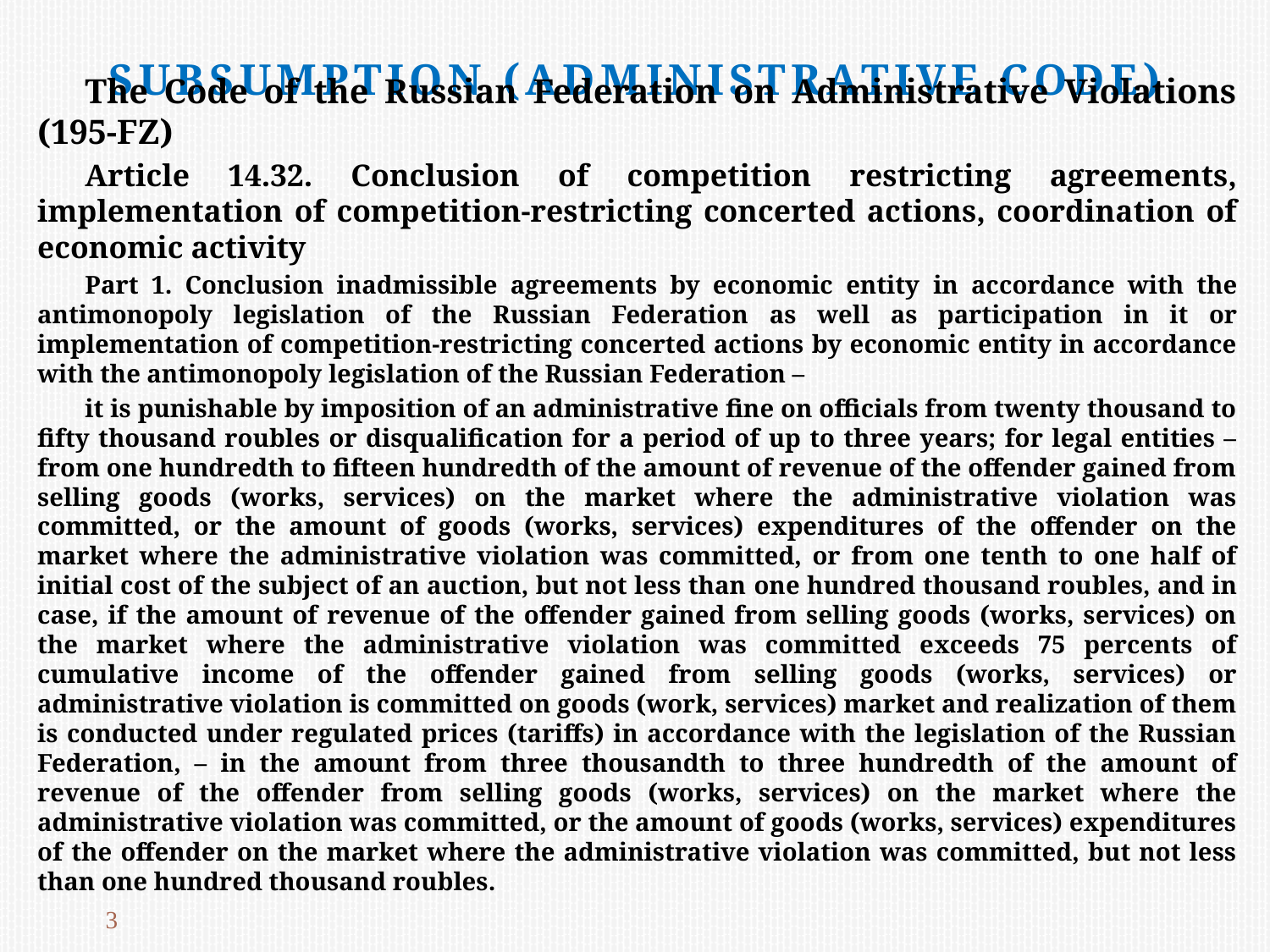

Subsumption (Administrative code)
The Code of the Russian Federation on Administrative Violations (195-FZ)
Article 14.32. Conclusion of competition restricting agreements, implementation of competition-restricting concerted actions, coordination of economic activity
Part 1. Conclusion inadmissible agreements by economic entity in accordance with the antimonopoly legislation of the Russian Federation as well as participation in it or implementation of competition-restricting concerted actions by economic entity in accordance with the antimonopoly legislation of the Russian Federation –
it is punishable by imposition of an administrative fine on officials from twenty thousand to fifty thousand roubles or disqualification for a period of up to three years; for legal entities – from one hundredth to fifteen hundredth of the amount of revenue of the offender gained from selling goods (works, services) on the market where the administrative violation was committed, or the amount of goods (works, services) expenditures of the offender on the market where the administrative violation was committed, or from one tenth to one half of initial cost of the subject of an auction, but not less than one hundred thousand roubles, and in case, if the amount of revenue of the offender gained from selling goods (works, services) on the market where the administrative violation was committed exceeds 75 percents of cumulative income of the offender gained from selling goods (works, services) or administrative violation is committed on goods (work, services) market and realization of them is conducted under regulated prices (tariffs) in accordance with the legislation of the Russian Federation, – in the amount from three thousandth to three hundredth of the amount of revenue of the offender from selling goods (works, services) on the market where the administrative violation was committed, or the amount of goods (works, services) expenditures of the offender on the market where the administrative violation was committed, but not less than one hundred thousand roubles.
3